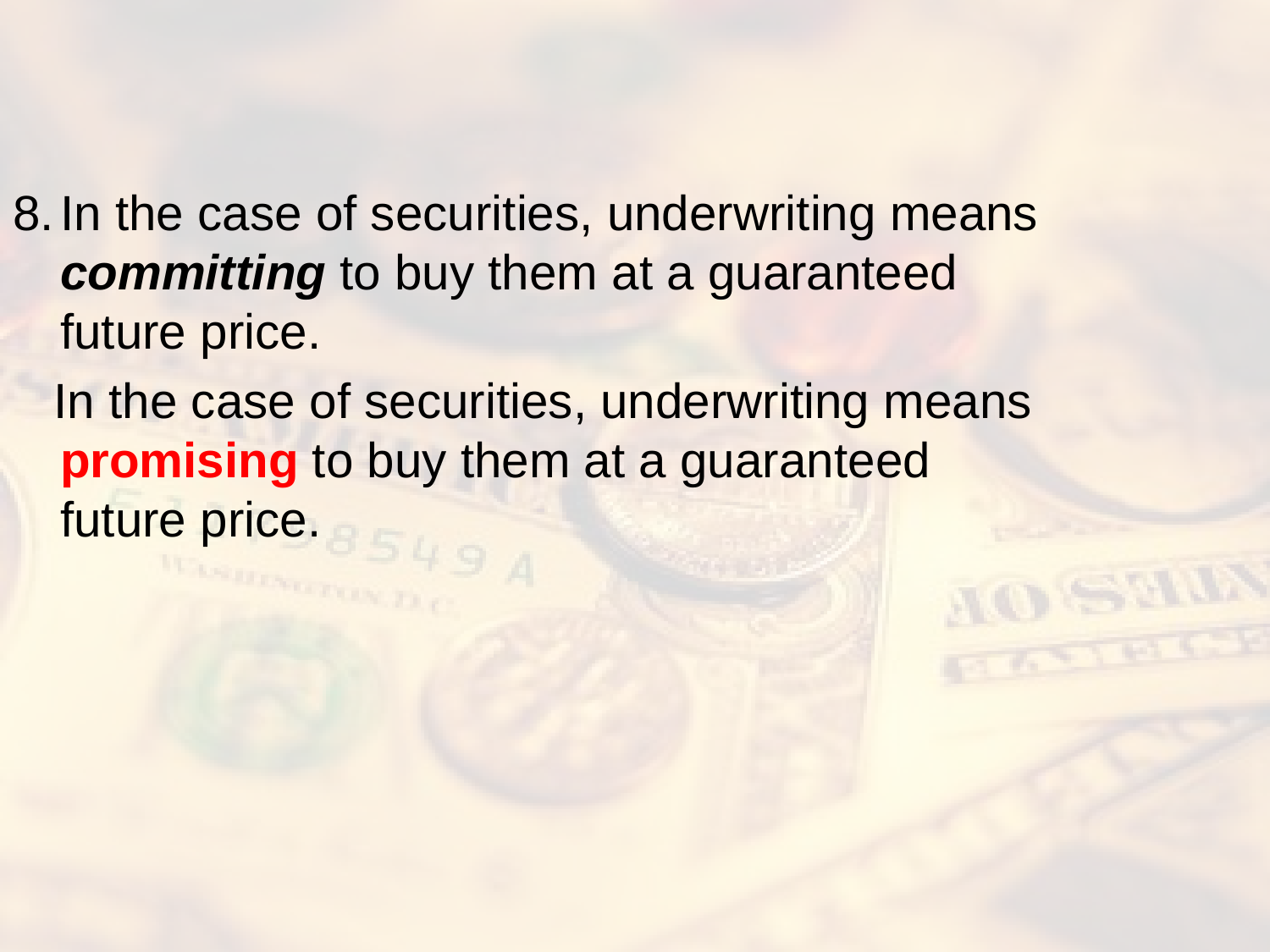

#

8.	In the case of securities, underwriting means committing to buy them at a guaranteed future price.
   In the case of securities, underwriting means promising to buy them at a guaranteed future price.